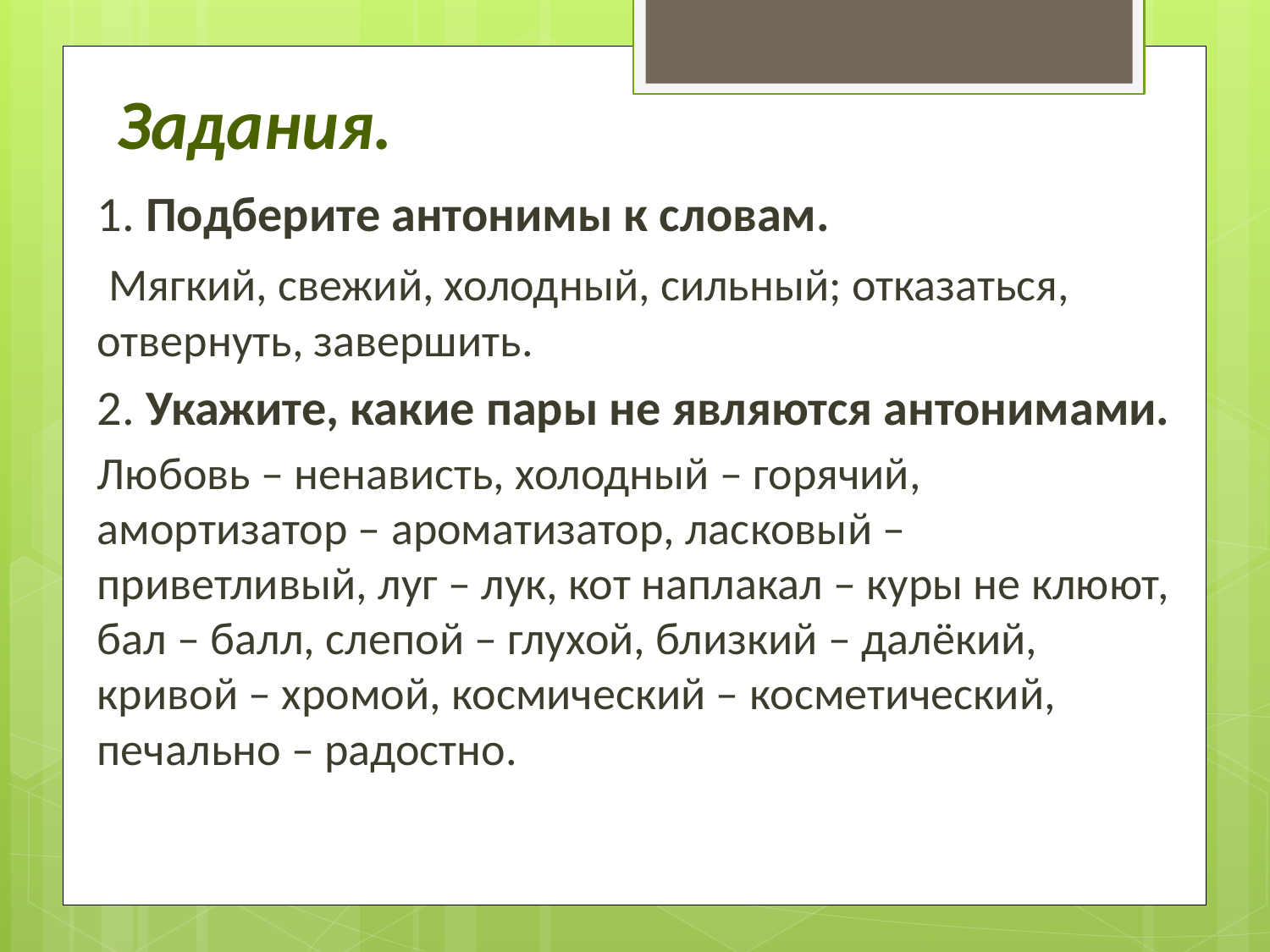

# Задания.
1. Подберите антонимы к словам.
 Мягкий, свежий, холодный, сильный; отказаться, отвернуть, завершить.
2. Укажите, какие пары не являются антонимами.
Любовь – ненависть, холодный – горячий, амортизатор – ароматизатор, ласковый – приветливый, луг – лук, кот наплакал – куры не клюют, бал – балл, слепой – глухой, близкий – далёкий, кривой – хромой, космический – косметический, печально – радостно.